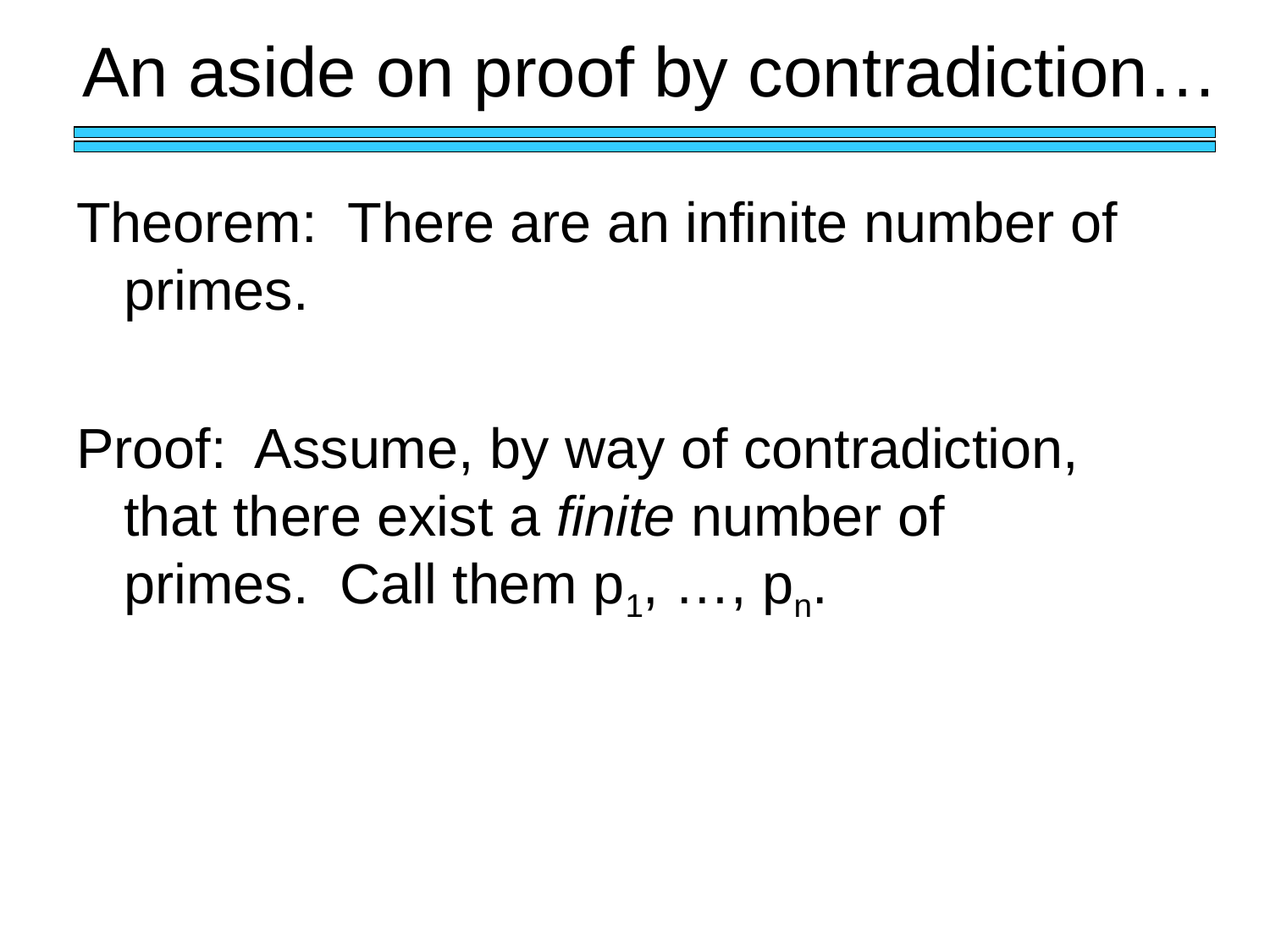

# An aside on proof by contradiction…

Theorem:  There are an infinite number of primes.

Proof:  Assume, by way of contradiction, that there exist a finite number of primes.  Call them p1, …, pn.